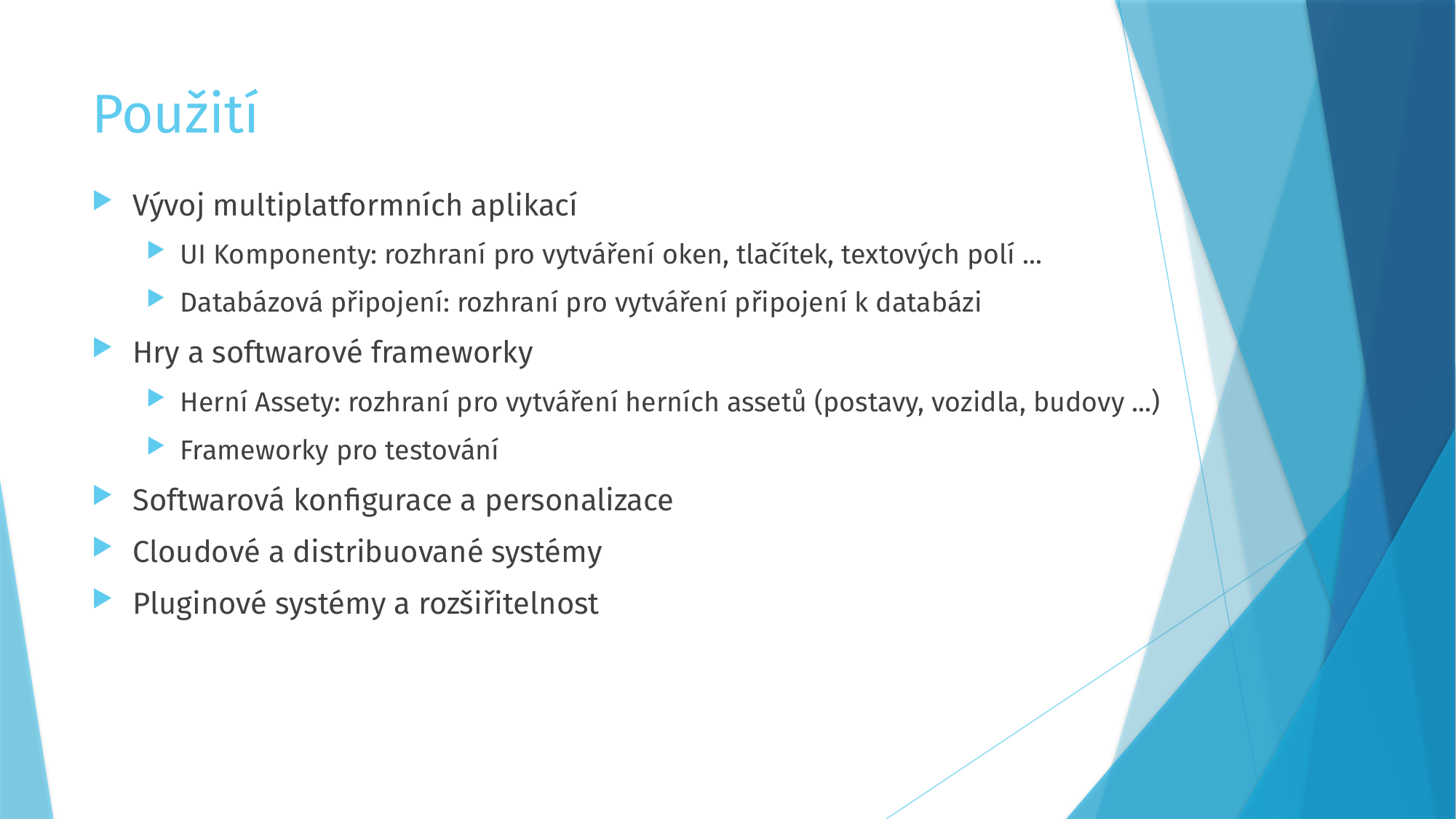

# Použití
Vývoj multiplatformních aplikací
UI Komponenty: rozhraní pro vytváření oken, tlačítek, textových polí ...
Databázová připojení: rozhraní pro vytváření připojení k databázi
Hry a softwarové frameworky
Herní Assety: rozhraní pro vytváření herních assetů (postavy, vozidla, budovy ...)
Frameworky pro testování
Softwarová konfigurace a personalizace
Cloudové a distribuované systémy
Pluginové systémy a rozšiřitelnost